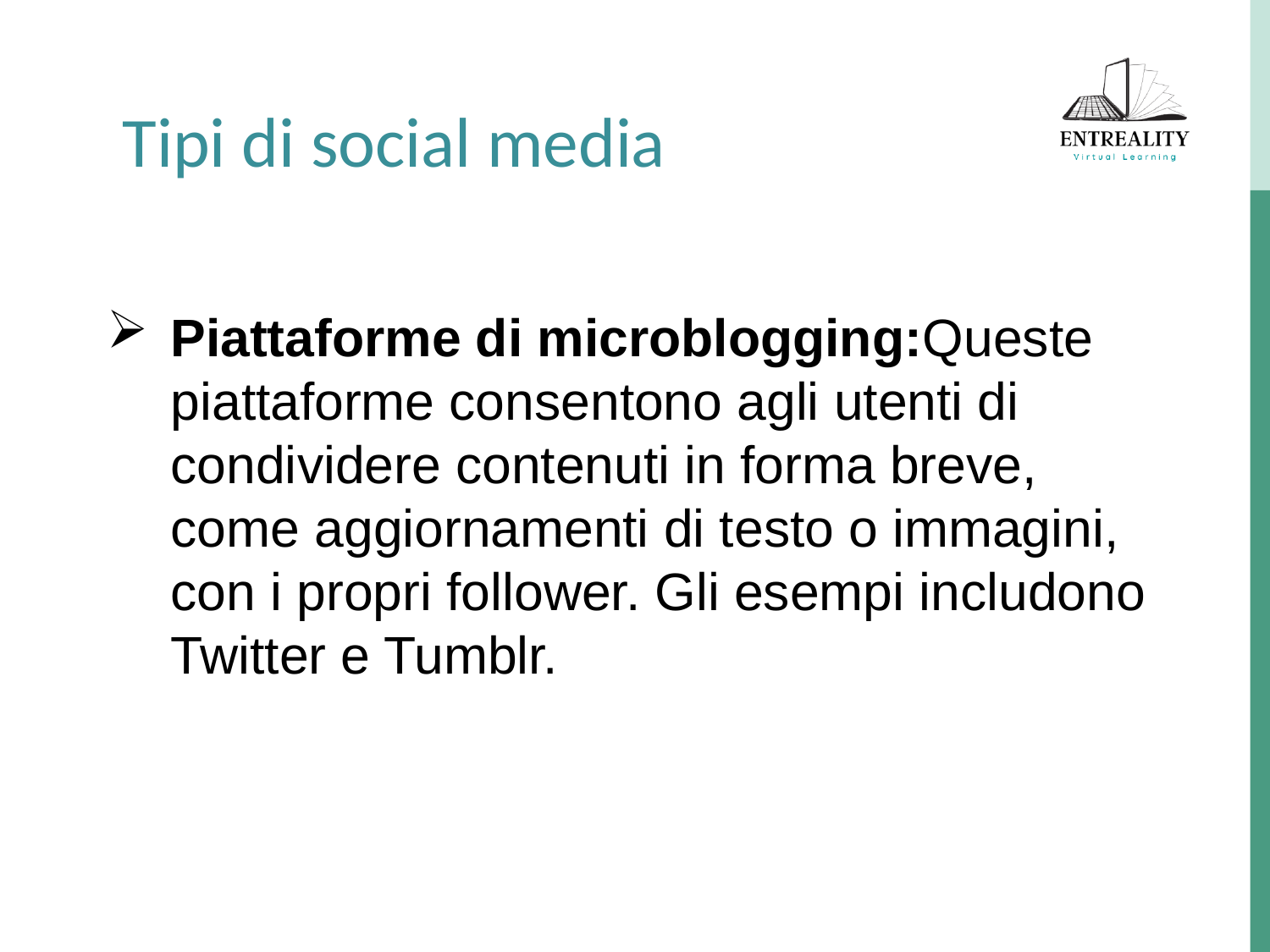

Tipi di social media
Piattaforme di microblogging:Queste piattaforme consentono agli utenti di condividere contenuti in forma breve, come aggiornamenti di testo o immagini, con i propri follower. Gli esempi includono Twitter e Tumblr.